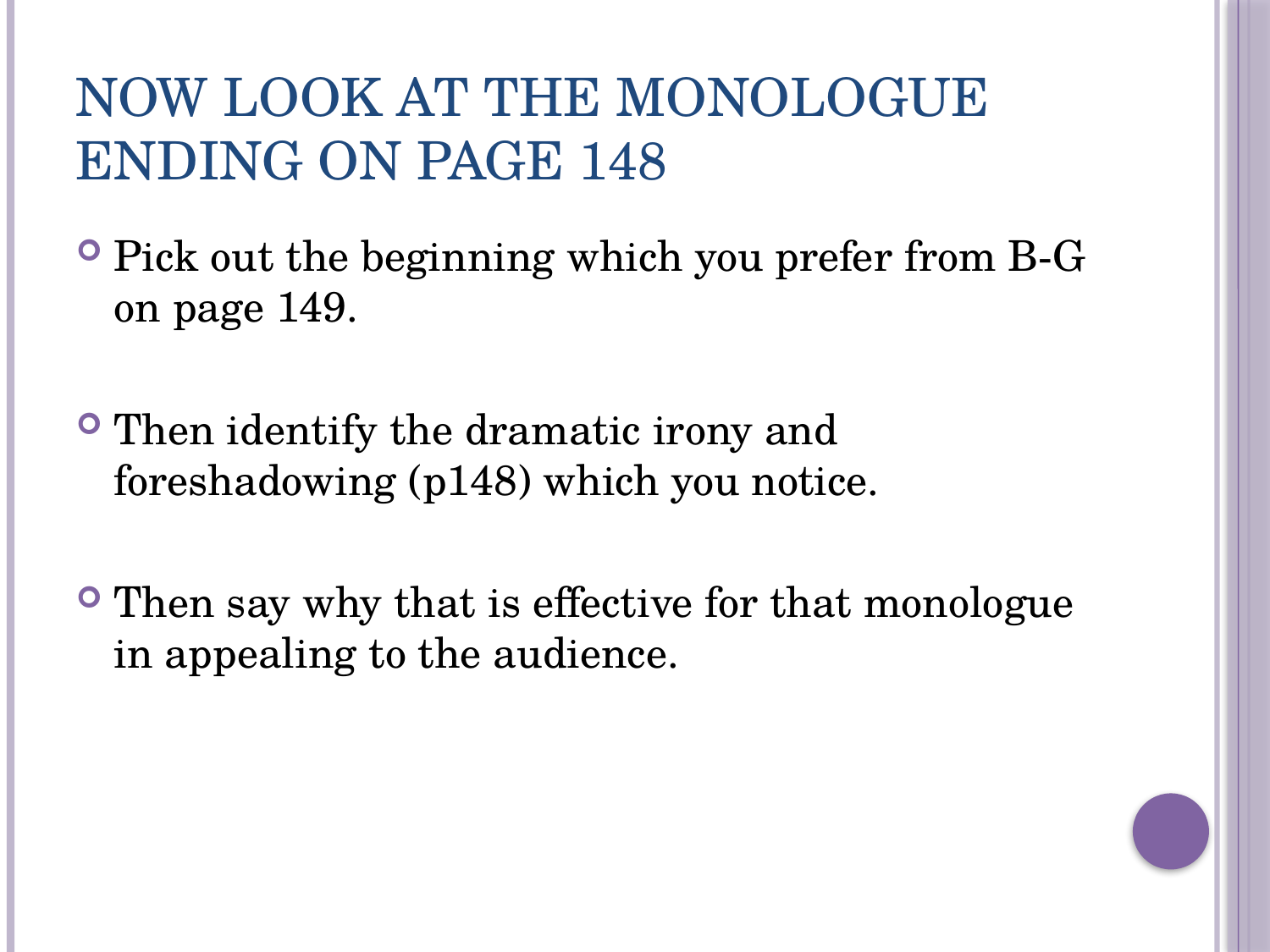

# Now look at the monologue ending on page 148
Pick out the beginning which you prefer from B-G on page 149.

Then identify the dramatic irony and foreshadowing (p148) which you notice.

Then say why that is effective for that monologue in appealing to the audience.